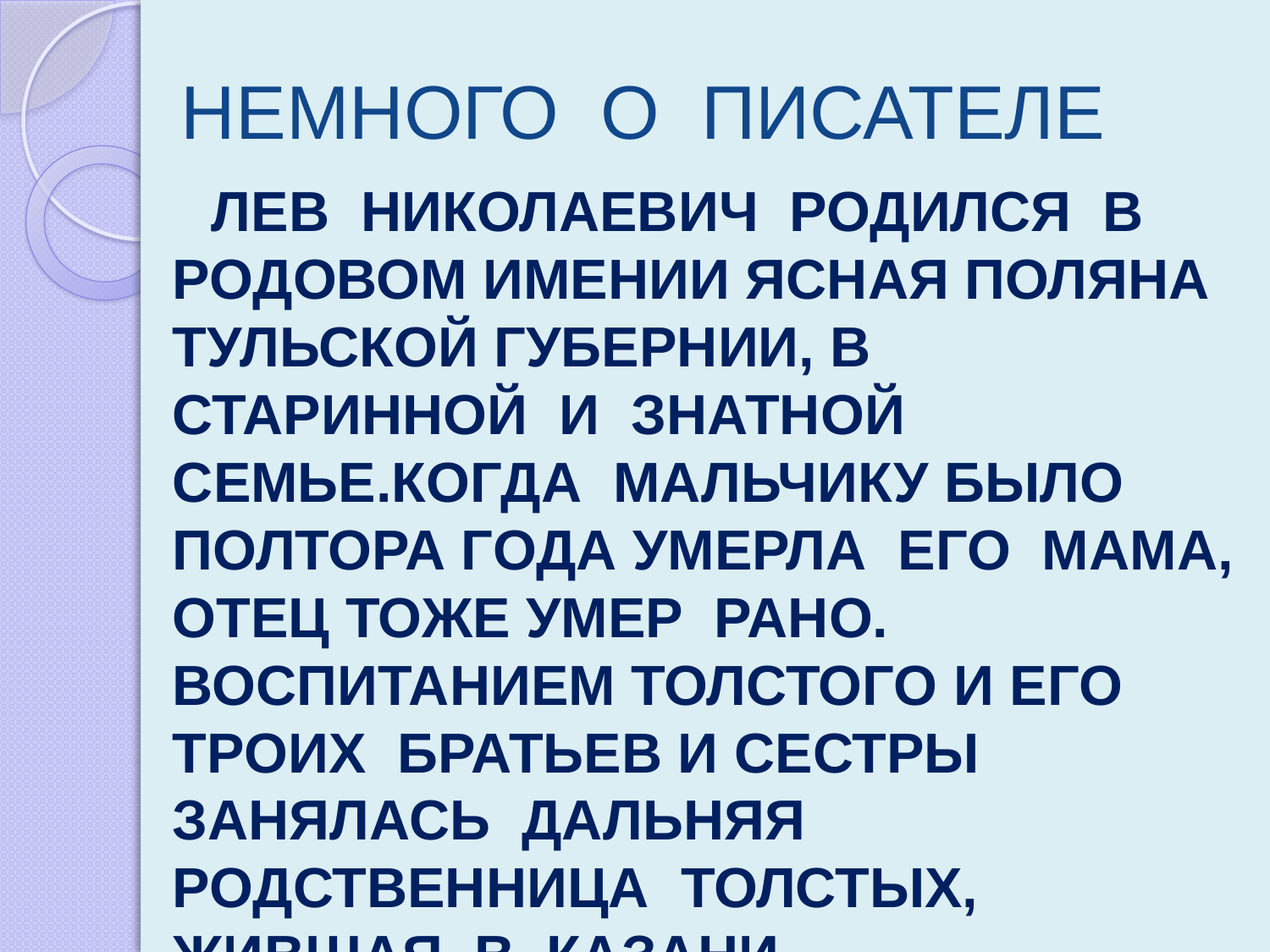

# НЕМНОГО  О  ПИСАТЕЛЕ
     ЛЕВ  НИКОЛАЕВИЧ  РОДИЛСЯ  В РОДОВОМ ИМЕНИИ ЯСНАЯ ПОЛЯНА ТУЛЬСКОЙ ГУБЕРНИИ, В СТАРИННОЙ  И  ЗНАТНОЙ  СЕМЬЕ.КОГДА  МАЛЬЧИКУ БЫЛО ПОЛТОРА ГОДА УМЕРЛА  ЕГО  МАМА, ОТЕЦ ТОЖЕ УМЕР  РАНО. ВОСПИТАНИЕМ ТОЛСТОГО И ЕГО ТРОИХ  БРАТЬЕВ И СЕСТРЫ ЗАНЯЛАСЬ  ДАЛЬНЯЯ  РОДСТВЕННИЦА  ТОЛСТЫХ, ЖИВШАЯ  В  КАЗАНИ.